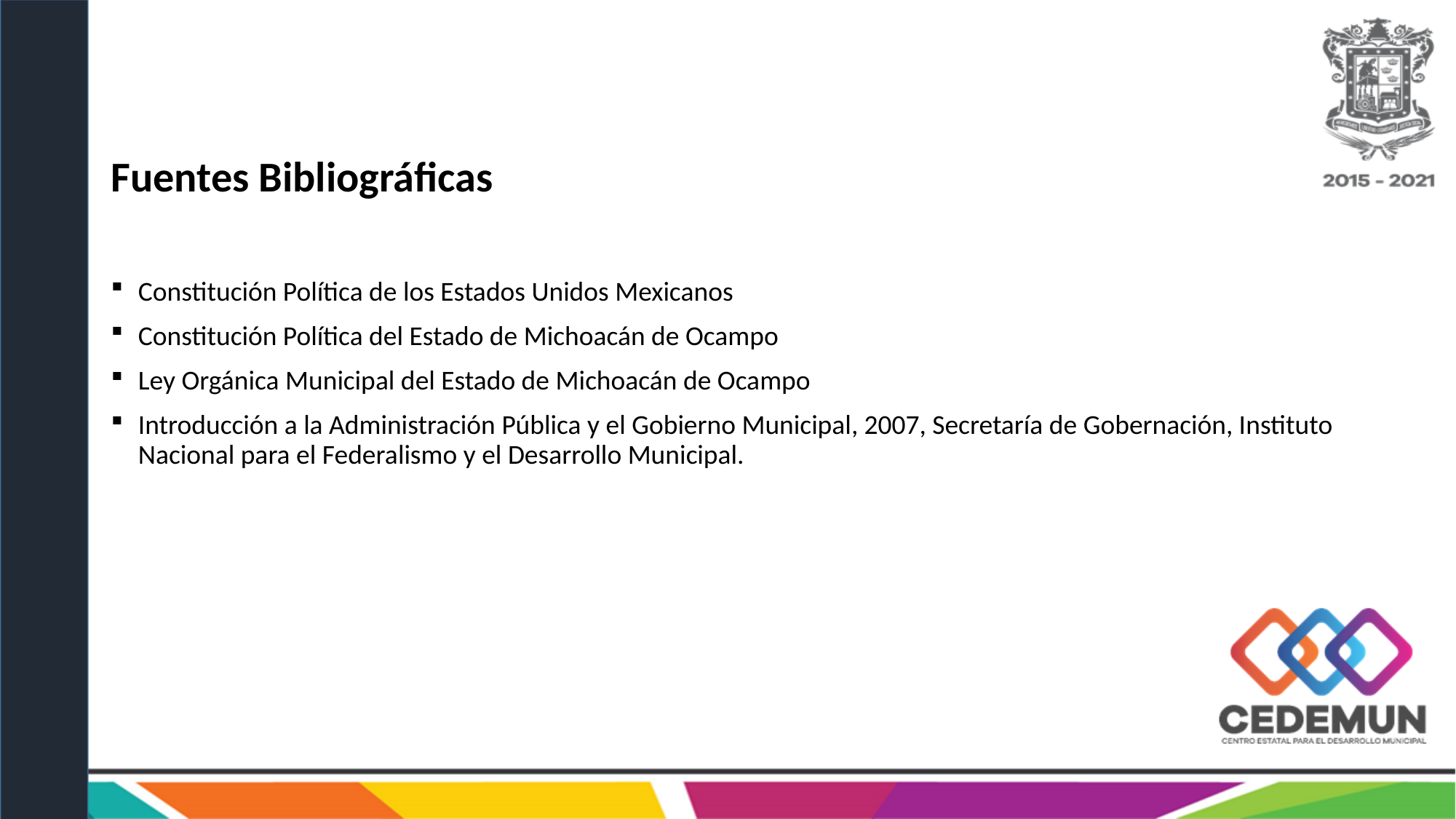

Fuentes Bibliográficas

Constitución Política de los Estados Unidos Mexicanos
Constitución Política del Estado de Michoacán de Ocampo
Ley Orgánica Municipal del Estado de Michoacán de Ocampo
Introducción a la Administración Pública y el Gobierno Municipal, 2007, Secretaría de Gobernación, Instituto Nacional para el Federalismo y el Desarrollo Municipal.